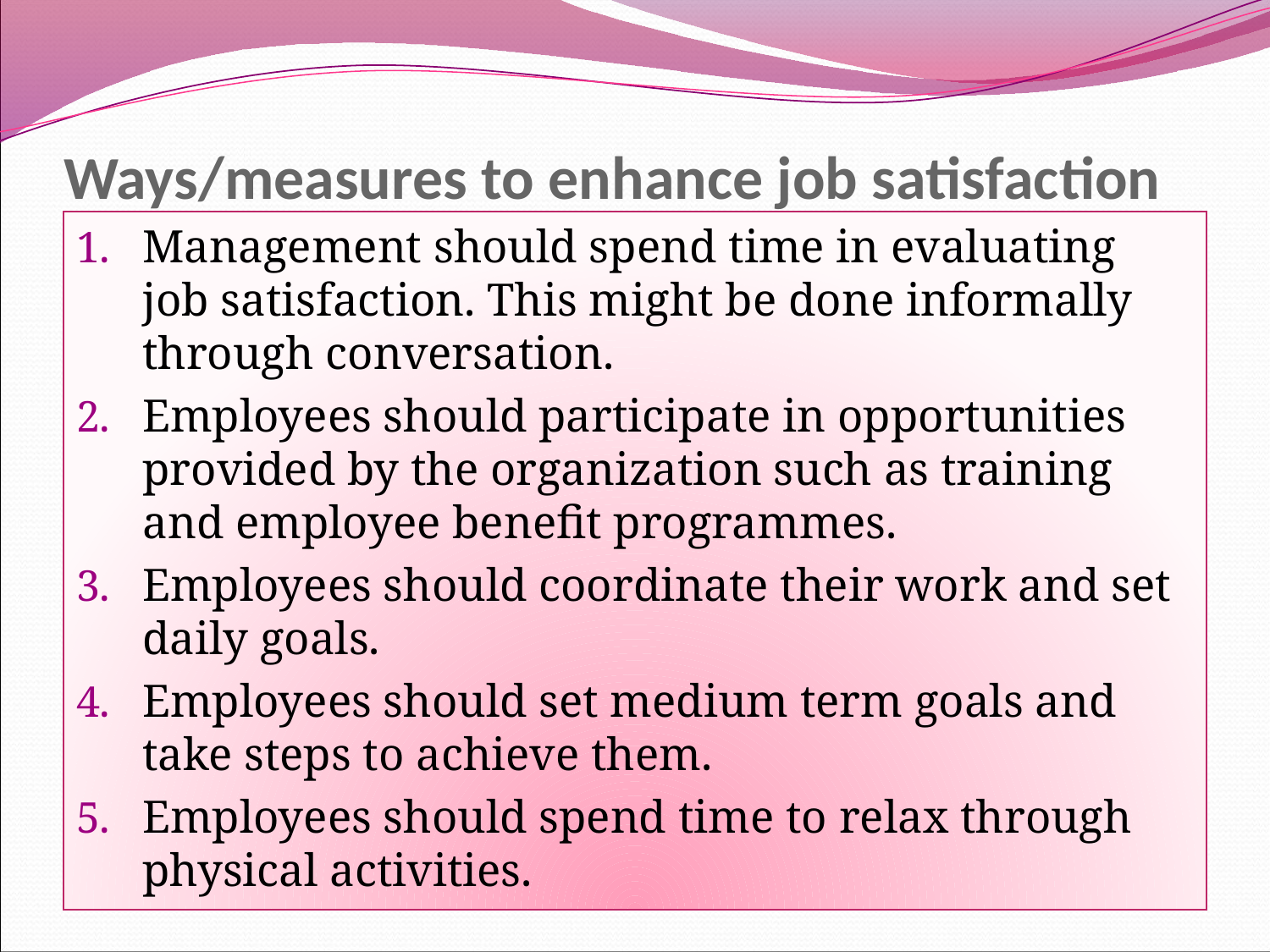

# Ways/measures to enhance job satisfaction
Management should spend time in evaluating job satisfaction. This might be done informally through conversation.
Employees should participate in opportunities provided by the organization such as training and employee benefit programmes.
Employees should coordinate their work and set daily goals.
Employees should set medium term goals and take steps to achieve them.
Employees should spend time to relax through physical activities.